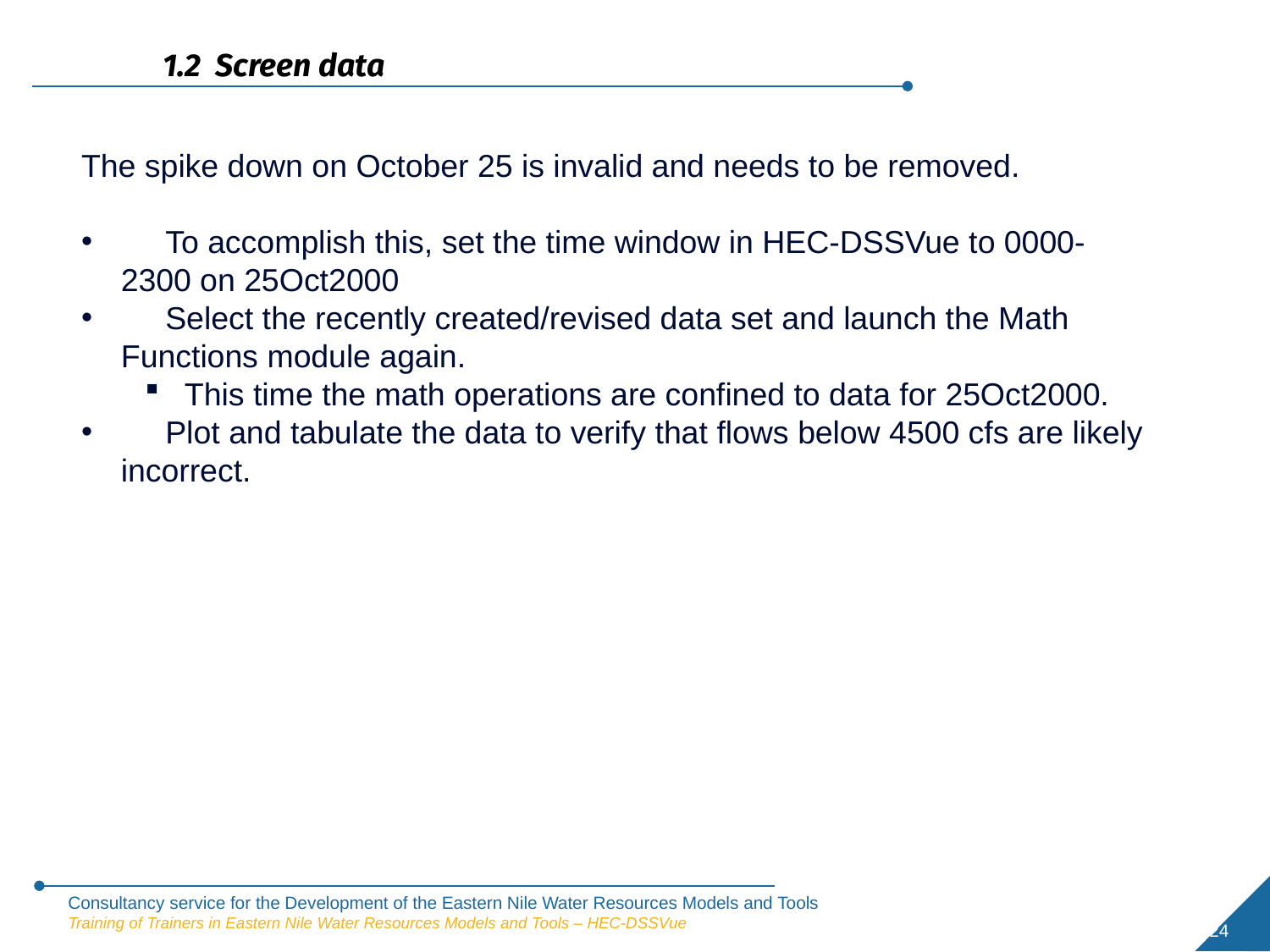

1.2  Screen data
The spike down on October 25 is invalid and needs to be removed.

     To accomplish this, set the time window in HEC-DSSVue to 0000-2300 on 25Oct2000
     Select the recently created/revised data set and launch the Math Functions module again.
This time the math operations are confined to data for 25Oct2000.
     Plot and tabulate the data to verify that flows below 4500 cfs are likely incorrect.